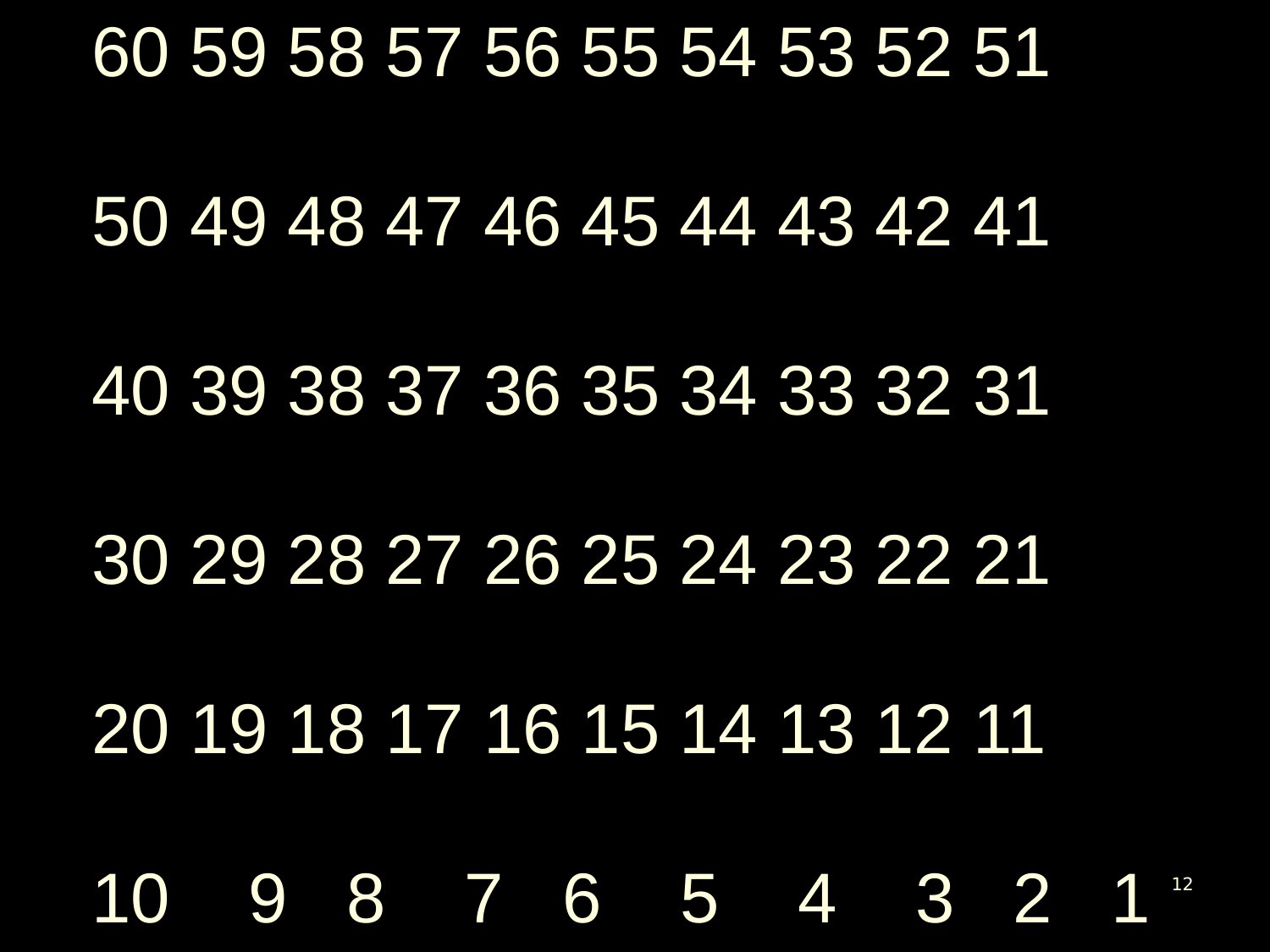

60 59 58 57 56 55 54 53 52 51

50 49 48 47 46 45 44 43 42 41

40 39 38 37 36 35 34 33 32 31

30 29 28 27 26 25 24 23 22 21

20 19 18 17 16 15 14 13 12 11

10    9   8    7   6    5    4    3   2   1
12